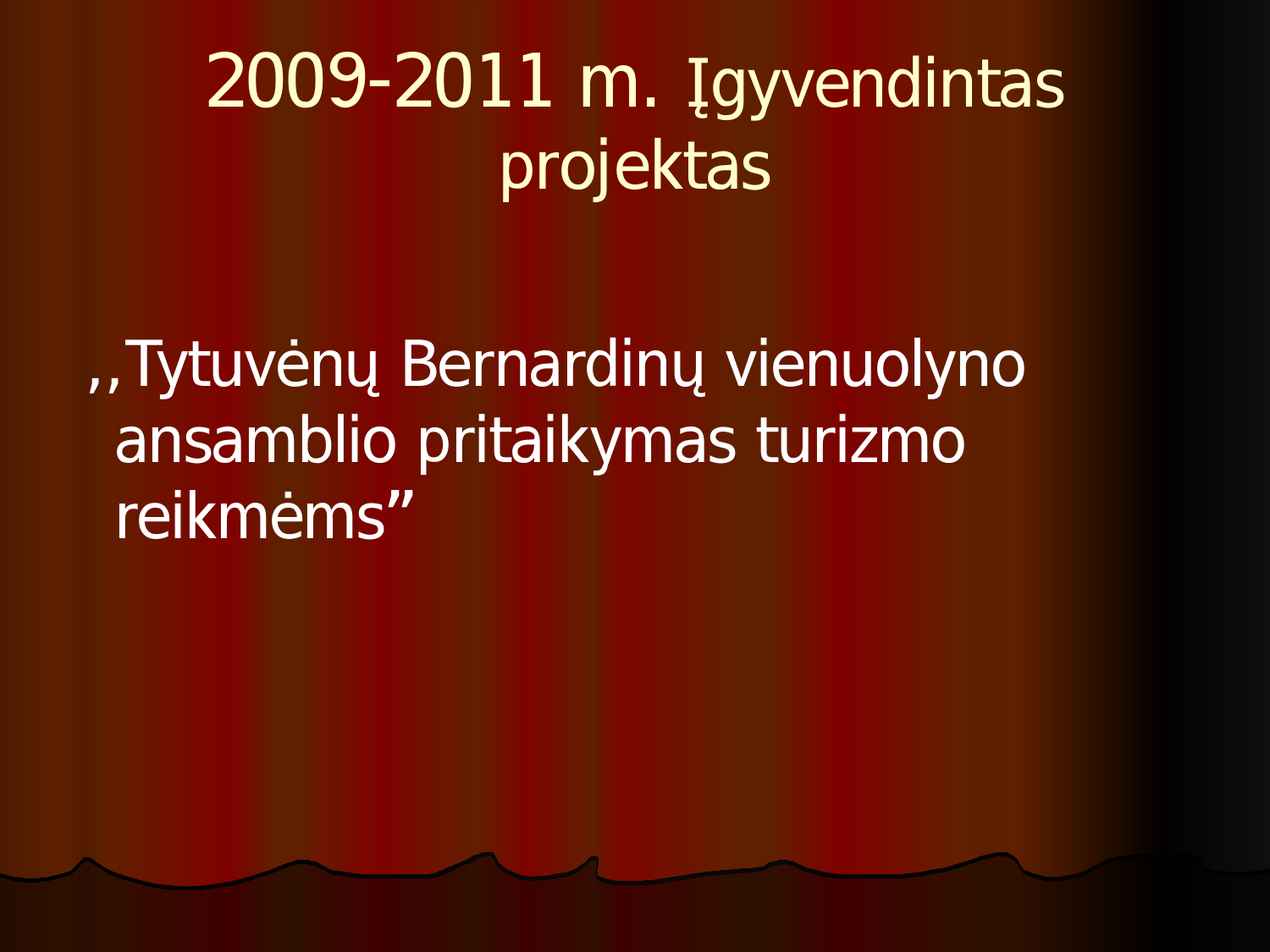

# 2009-2011 m. Įgyvendintas projektas
 ,,Tytuvėnų Bernardinų vienuolyno ansamblio pritaikymas turizmo reikmėms’’